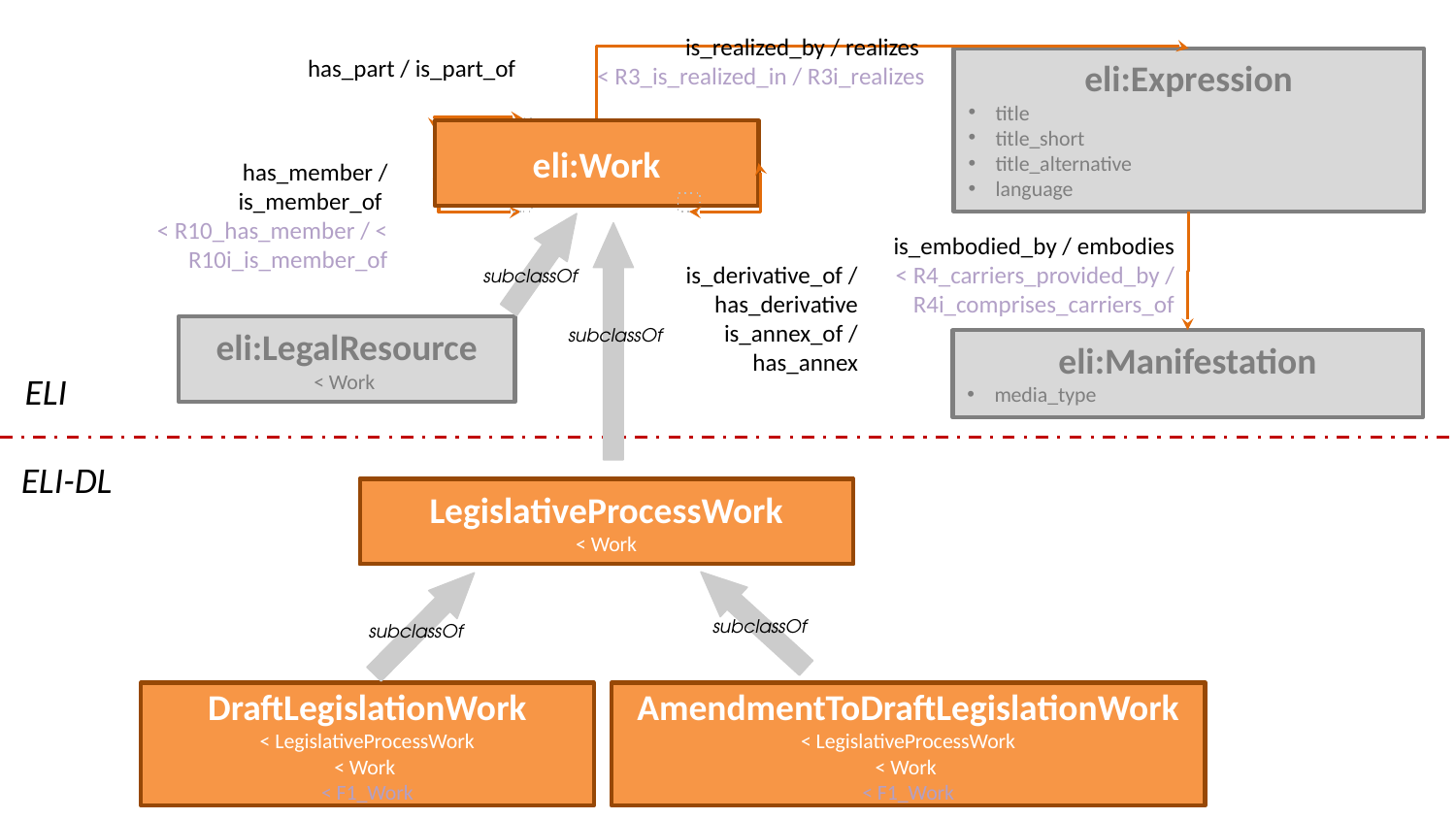

is_realized_by / realizes
< R3_is_realized_in / R3i_realizes
has_part / is_part_of
eli:Expression
title
title_short
title_alternative
language

eli:Work
has_member / is_member_of
< R10_has_member / < R10i_is_member_of

is_embodied_by / embodies
< R4_carriers_provided_by / R4i_comprises_carriers_of

is_derivative_of / has_derivative
is_annex_of / has_annex
subclassOf
eli:LegalResource
< Work
subclassOf

eli:Manifestation
media_type

ELI
ELI-DL
LegislativeProcessWork
< Work
LegislativeProcessWork
< Work

subclassOf
subclassOf
AmendmentToDraftLegislationWork
< LegislativeProcessWork
< Work
< F1_Work
DraftLegislationWork
< LegislativeProcessWork
< Work
< F1_Work